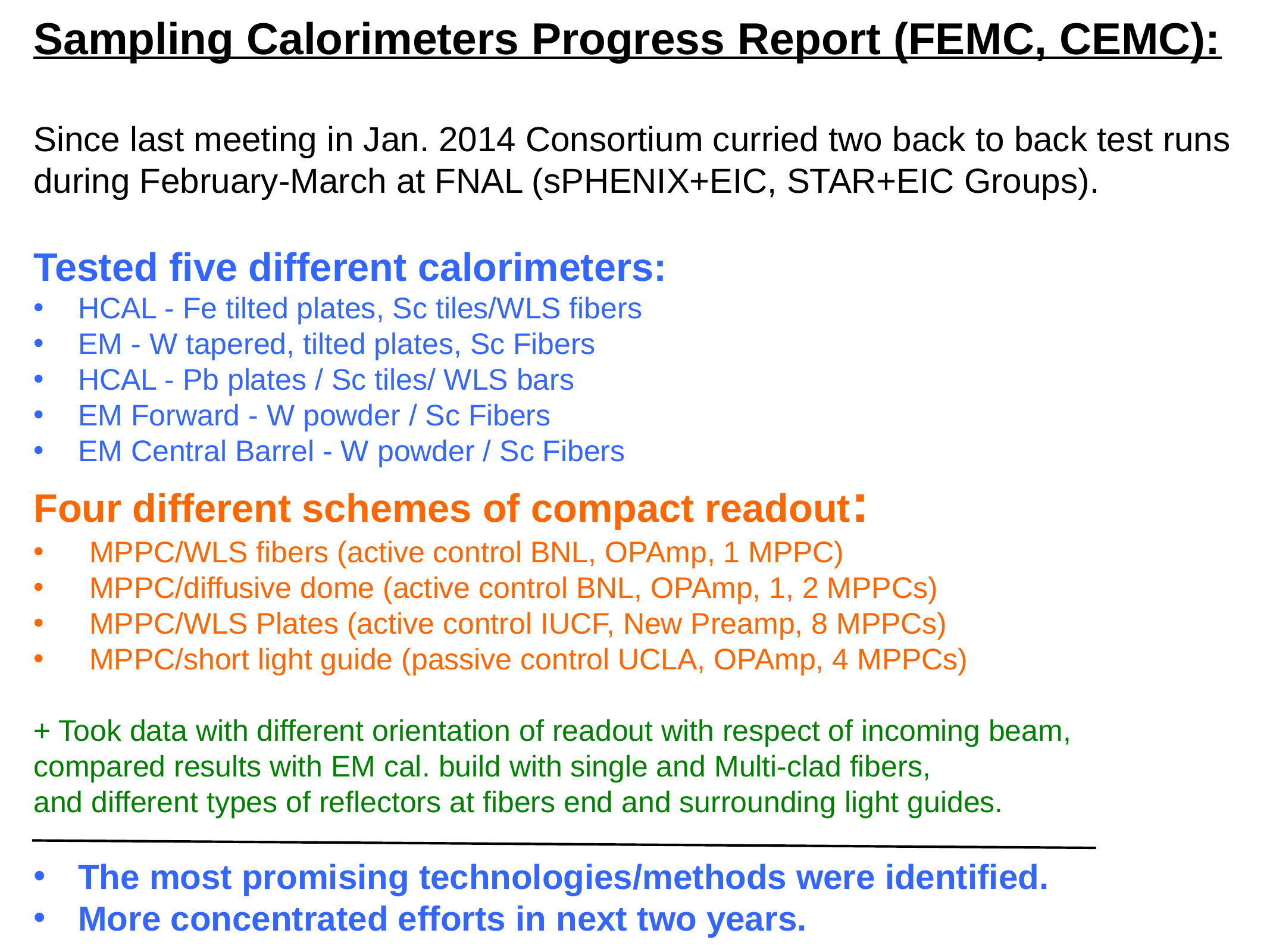

Sampling Calorimeters Progress Report (FEMC, CEMC):

Since last meeting in Jan. 2014 Consortium curried two back to back test runs during February-March at FNAL (sPHENIX+EIC, STAR+EIC Groups).

Tested five different calorimeters:
HCAL - Fe tilted plates, Sc tiles/WLS fibers
EM - W tapered, tilted plates, Sc Fibers
HCAL - Pb plates / Sc tiles/ WLS bars
EM Forward - W powder / Sc Fibers
EM Central Barrel - W powder / Sc Fibers
Four different schemes of compact readout:
MPPC/WLS fibers (active control BNL, OPAmp, 1 MPPC)
MPPC/diffusive dome (active control BNL, OPAmp, 1, 2 MPPCs)
MPPC/WLS Plates (active control IUCF, New Preamp, 8 MPPCs)
MPPC/short light guide (passive control UCLA, OPAmp, 4 MPPCs)

+ Took data with different orientation of readout with respect of incoming beam,
compared results with EM cal. build with single and Multi-clad fibers,
and different types of reflectors at fibers end and surrounding light guides.

The most promising technologies/methods were identified.
More concentrated efforts in next two years.